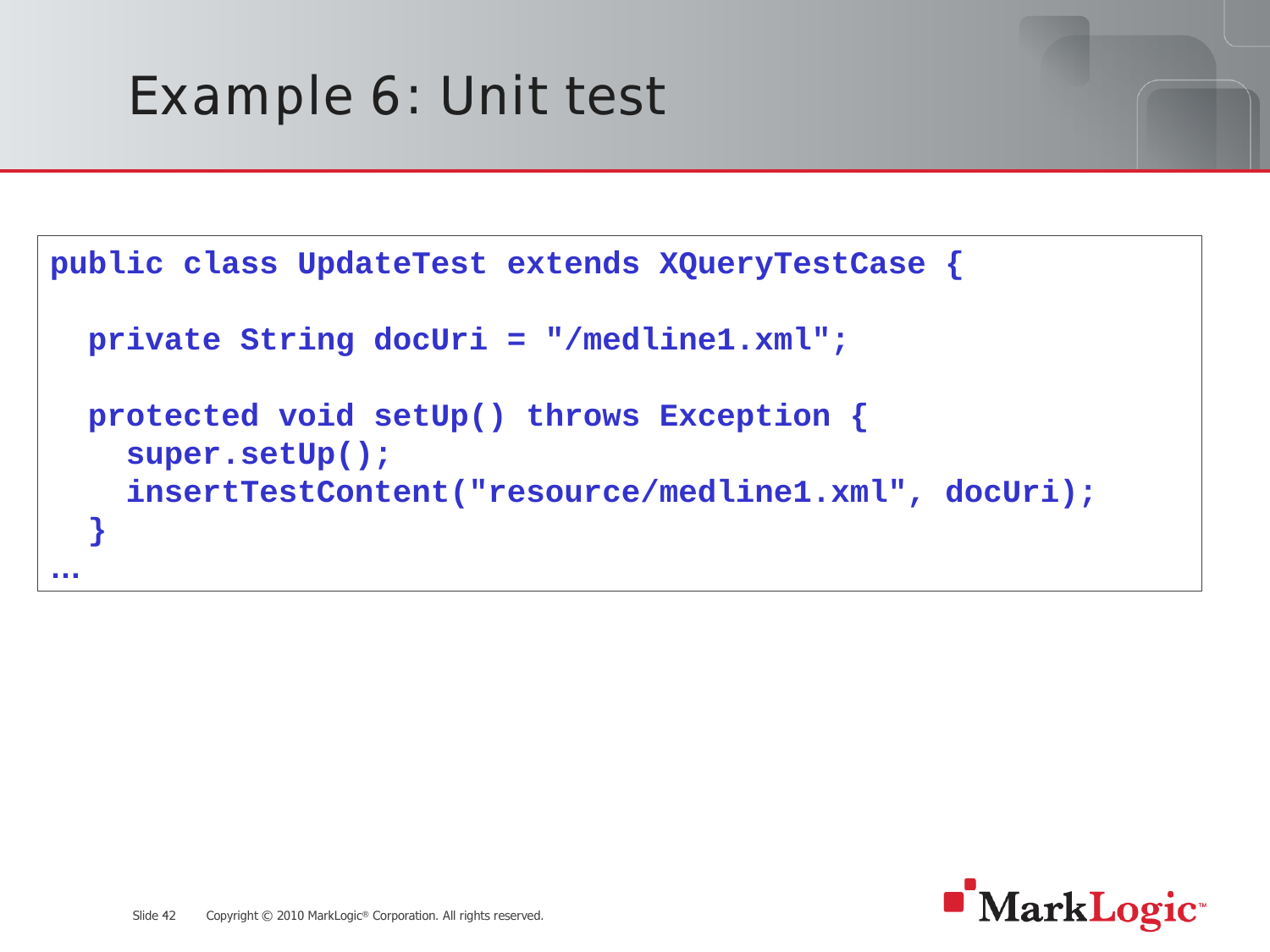

# Example 6: Unit test
public class UpdateTest extends XQueryTestCase {

  private String docUri = "/medline1.xml";

  protected void setUp() throws Exception {
    super.setUp();
    insertTestContent("resource/medline1.xml", docUri);
  }
…